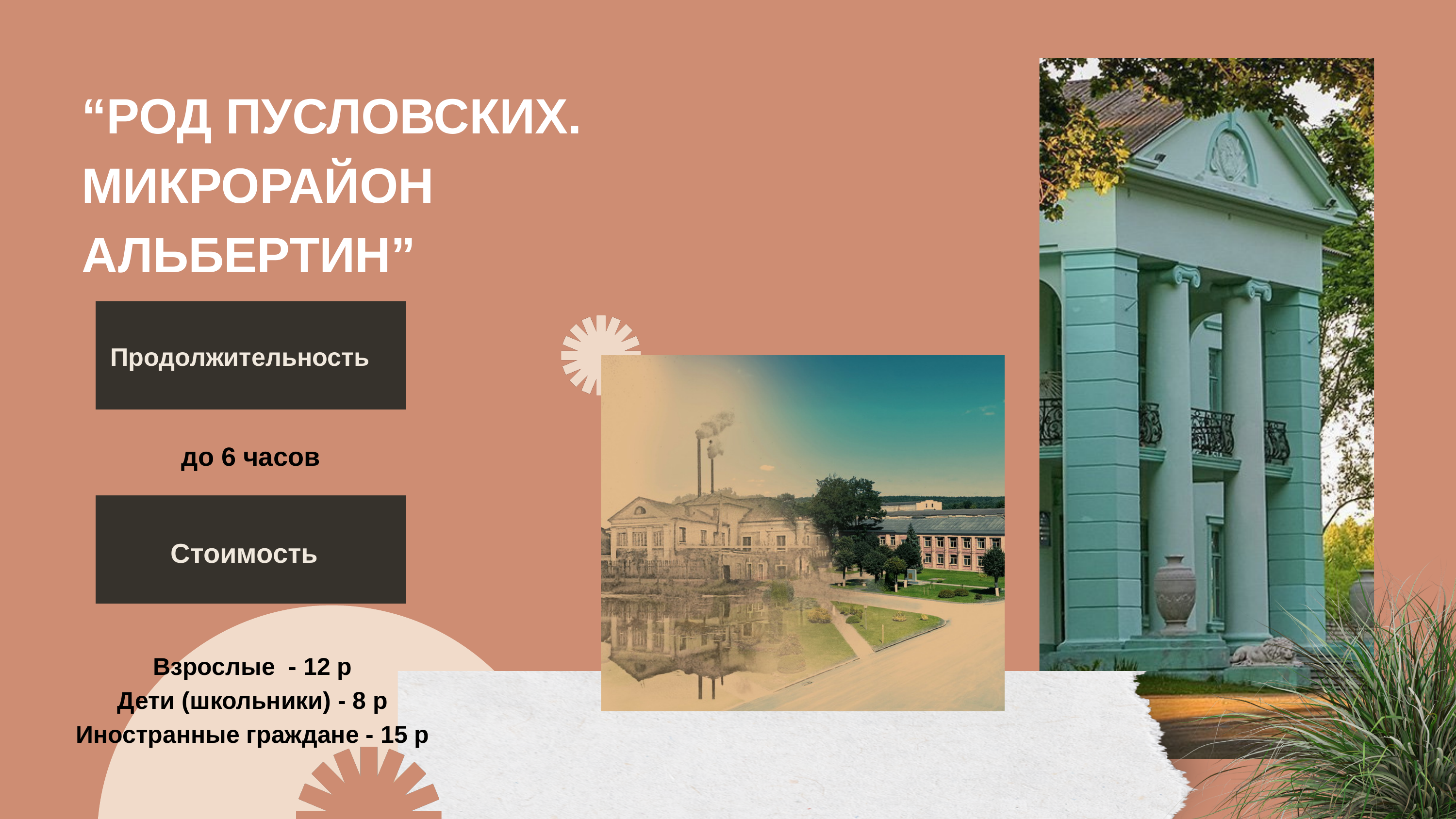

“РОД ПУСЛОВСКИХ. МИКРОРАЙОН АЛЬБЕРТИН”

Продолжительность

до 6 часов

Стоимость

Взрослые  - 12 р
Дети (школьники) - 8 р
Иностранные граждане - 15 р